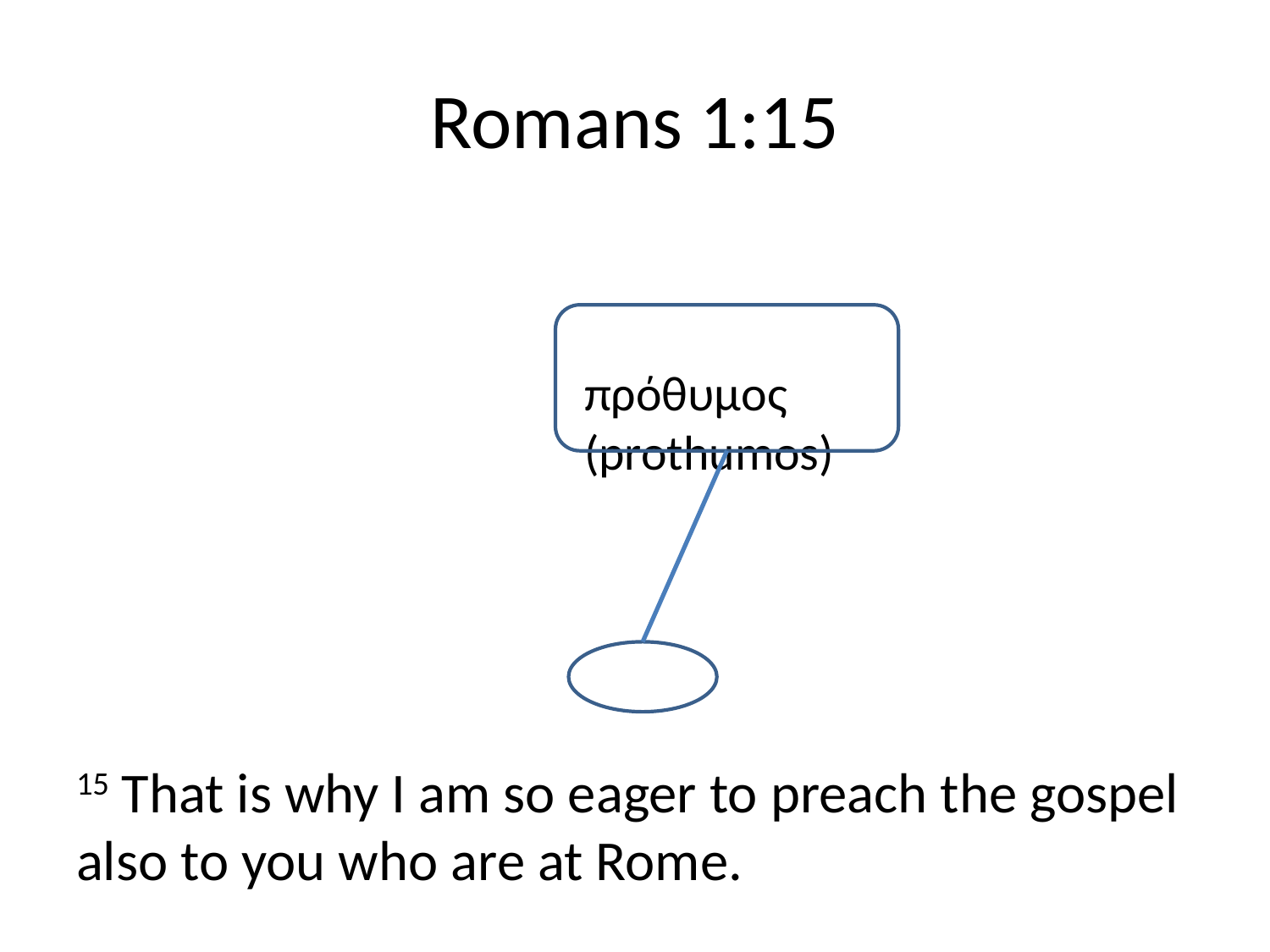

# Romans 1:15

				πρόθυμος
				(prothumos)

15 That is why I am so eager to preach the gospel also to you who are at Rome.